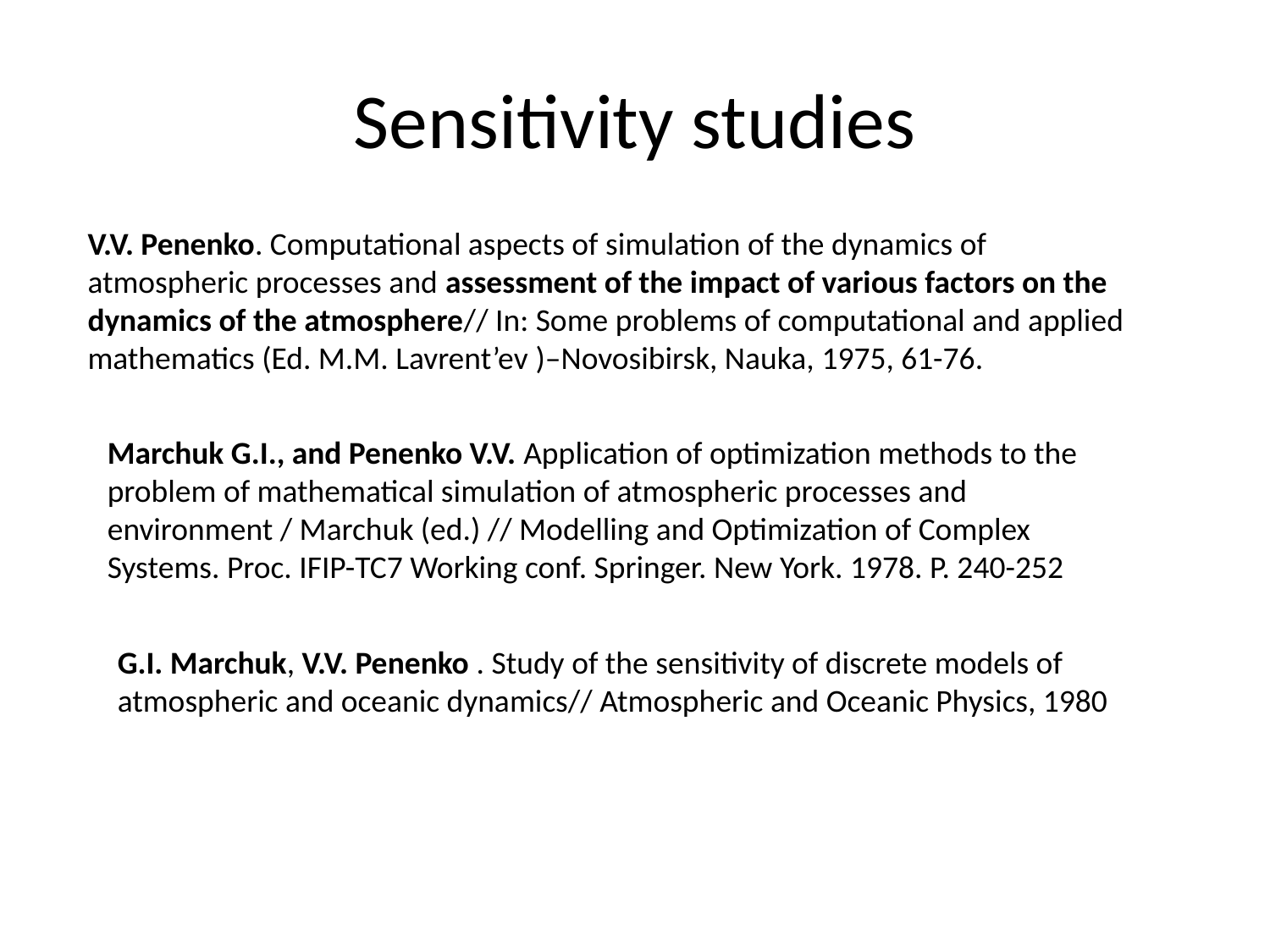

# Sensitivity studies
V.V. Penenko. Computational aspects of simulation of the dynamics of atmospheric processes and assessment of the impact of various factors on the dynamics of the atmosphere// In: Some problems of computational and applied mathematics (Ed. M.M. Lavrent’ev )–Novosibirsk, Nauka, 1975, 61-76.
Marchuk G.I., and Penenko V.V. Application of optimization methods to the problem of mathematical simulation of atmospheric processes and environment / Marchuk (ed.) // Modelling and Optimization of Complex Systems. Proc. IFIP-TC7 Working conf. Springer. New York. 1978. P. 240-252
G.I. Marchuk, V.V. Penenko . Study of the sensitivity of discrete models of atmospheric and oceanic dynamics// Atmospheric and Oceanic Physics, 1980